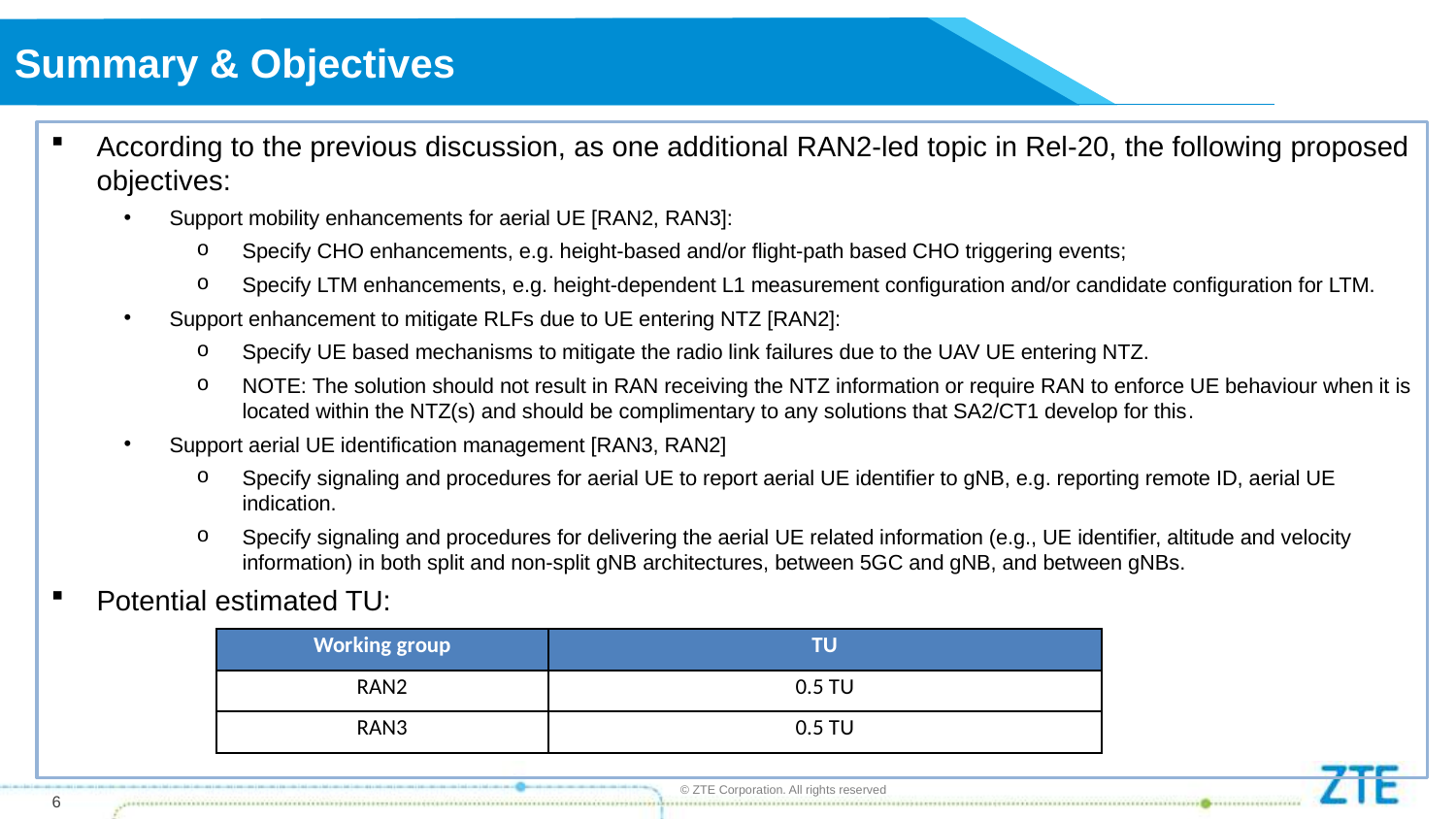

Summary & Objectives
According to the previous discussion, as one additional RAN2-led topic in Rel-20, the following proposed objectives:
Support mobility enhancements for aerial UE [RAN2, RAN3]:
Specify CHO enhancements, e.g. height-based and/or flight-path based CHO triggering events;
Specify LTM enhancements, e.g. height-dependent L1 measurement configuration and/or candidate configuration for LTM.
Support enhancement to mitigate RLFs due to UE entering NTZ [RAN2]:
Specify UE based mechanisms to mitigate the radio link failures due to the UAV UE entering NTZ.
NOTE: The solution should not result in RAN receiving the NTZ information or require RAN to enforce UE behaviour when it is located within the NTZ(s) and should be complimentary to any solutions that SA2/CT1 develop for this.
Support aerial UE identification management [RAN3, RAN2]
Specify signaling and procedures for aerial UE to report aerial UE identifier to gNB, e.g. reporting remote ID, aerial UE indication.
Specify signaling and procedures for delivering the aerial UE related information (e.g., UE identifier, altitude and velocity information) in both split and non-split gNB architectures, between 5GC and gNB, and between gNBs.
Potential estimated TU:

| Working group | TU |
| --- | --- |
| RAN2 | 0.5 TU |
| RAN3 | 0.5 TU |